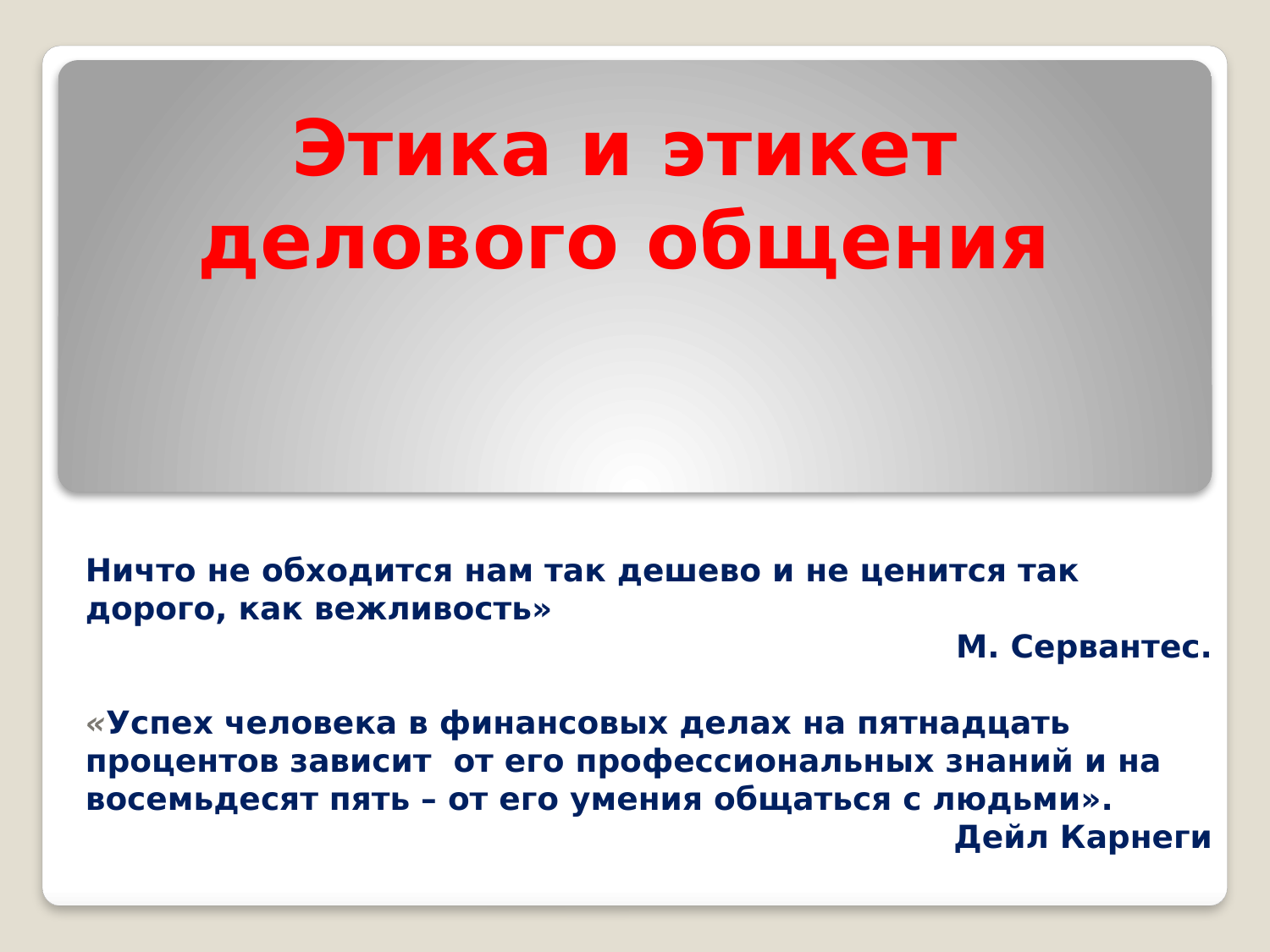

# Этика и этикет делового общения

Ничто не обходится нам так дешево и не ценится так дорого, как вежливость»
				                       М. Сервантес.

«Успех человека в финансовых делах на пятнадцать процентов зависит  от его профессиональных знаний и на восемьдесят пять – от его умения общаться с людьми».
 Дейл Карнеги